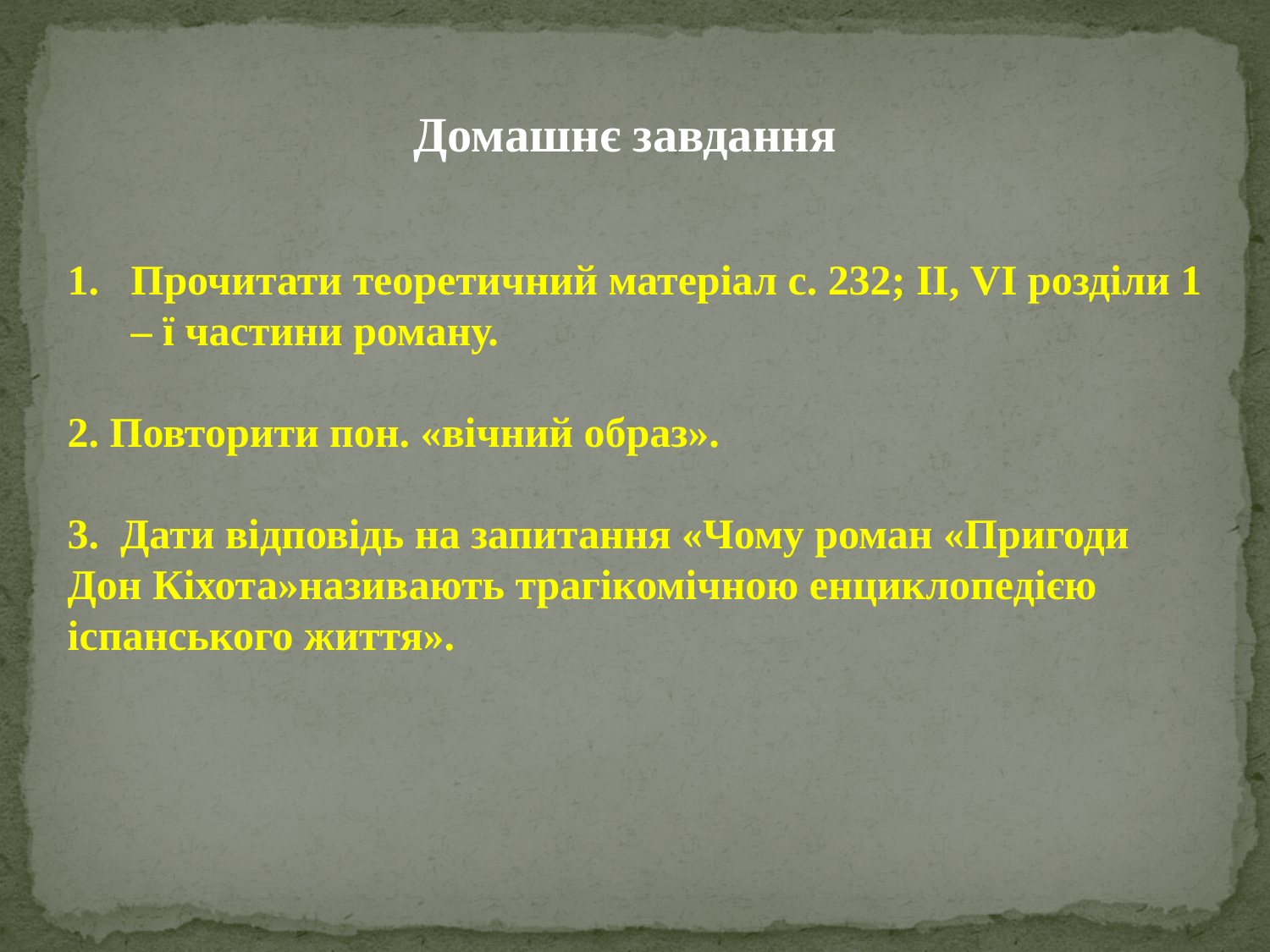

Домашнє завдання
Прочитати теоретичний матеріал с. 232; ІІ, VІ розділи 1 – ї частини роману.

2. Повторити пон. «вічний образ».

3.  Дати відповідь на запитання «Чому роман «Пригоди Дон Кіхота»називають трагікомічною енциклопедією іспанського життя».